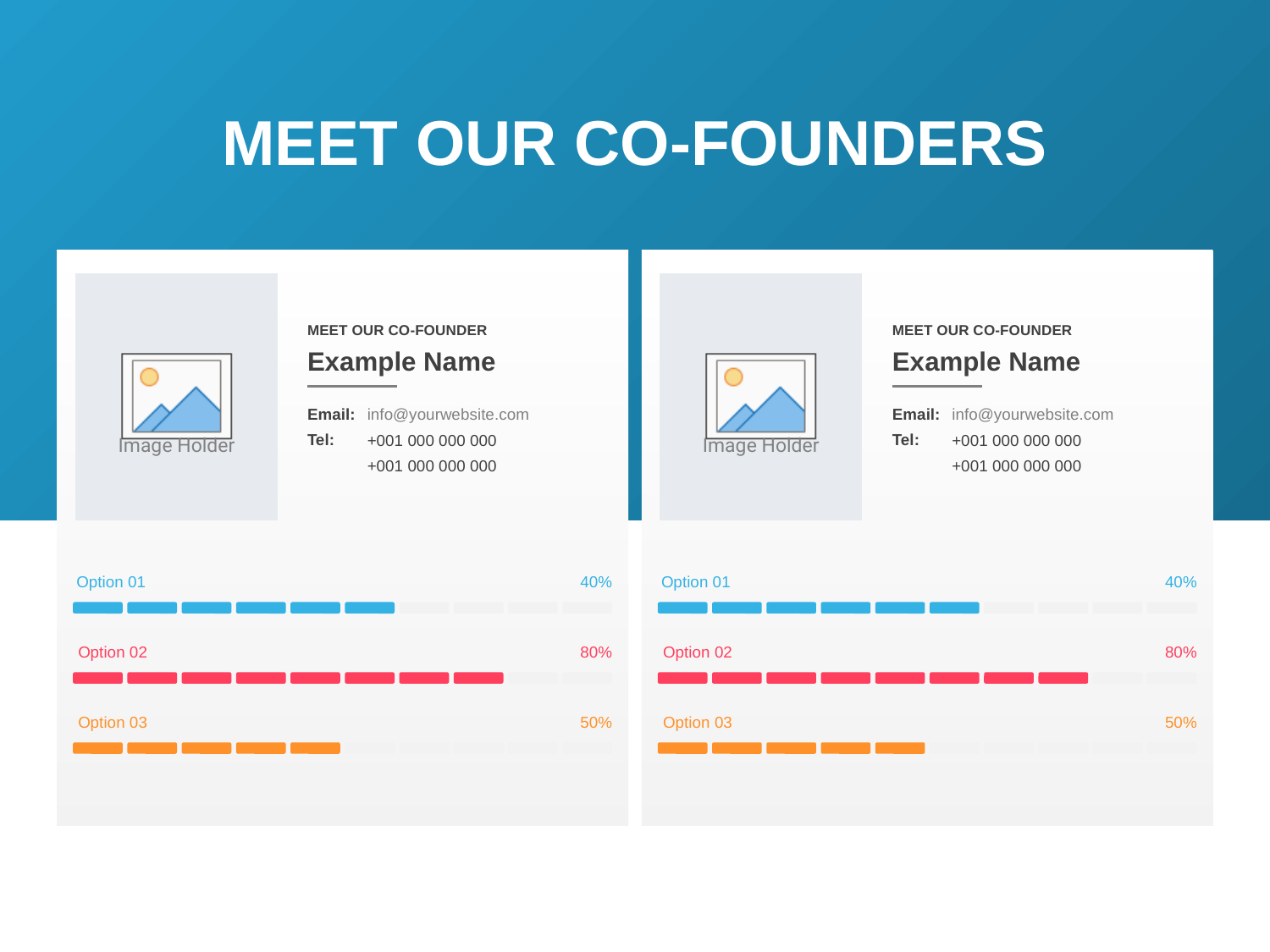

MEET OUR CO-FOUNDERS

MEET OUR CO-FOUNDER
Example Name
Email:
info@yourwebsite.com
Tel:
+001 000 000 000
+001 000 000 000
MEET OUR CO-FOUNDER
Example Name
Email:
info@yourwebsite.com
Tel:
+001 000 000 000
+001 000 000 000
Option 01
40%
Option 01
40%

Option 02
80%
Option 02
80%

Option 03
50%
Option 03
50%